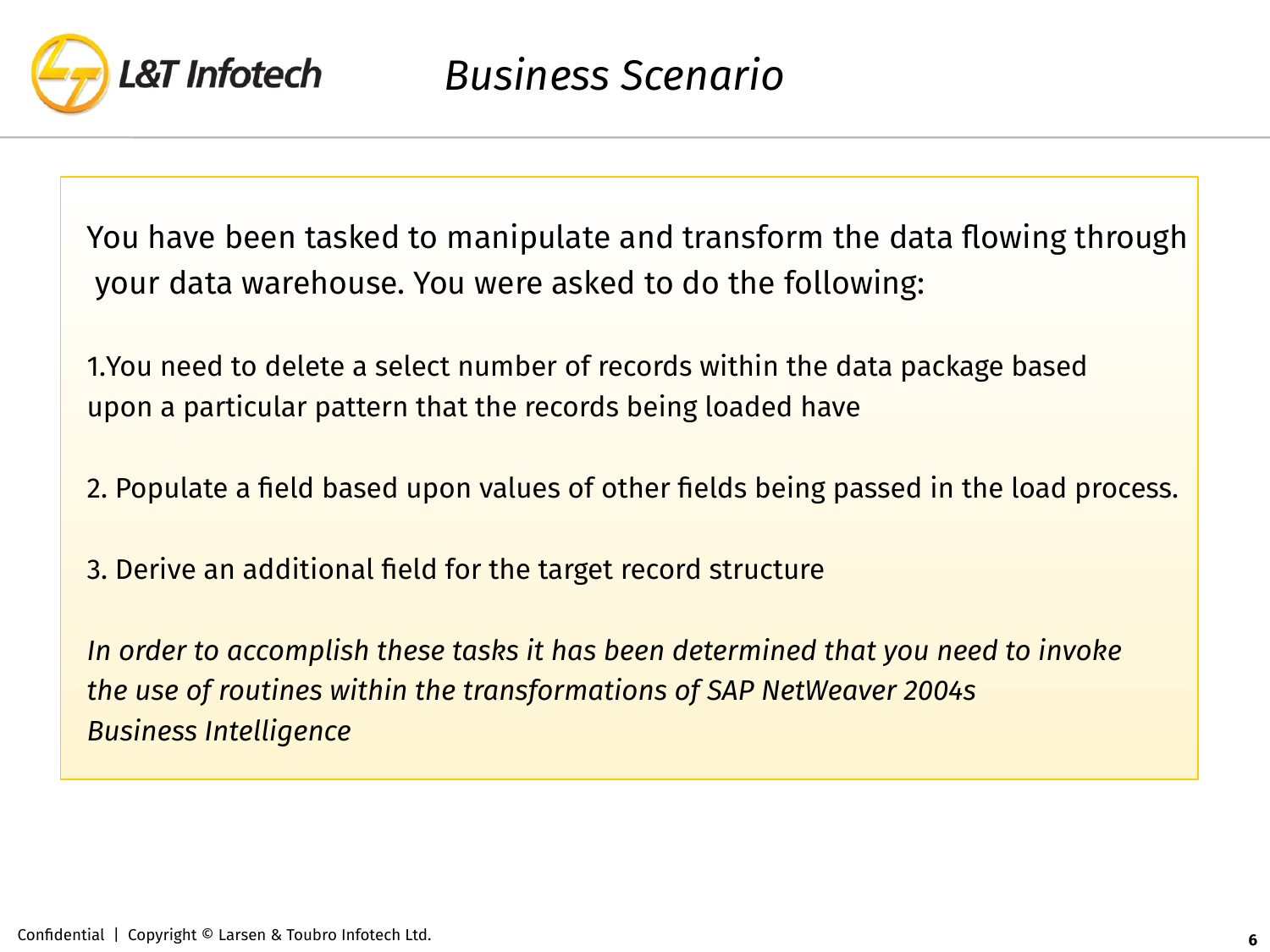

# Business Scenario
You have been tasked to manipulate and transform the data flowing through
 your data warehouse. You were asked to do the following:

You need to delete a select number of records within the data package based
upon a particular pattern that the records being loaded have

2. Populate a field based upon values of other fields being passed in the load process.

3. Derive an additional field for the target record structure

In order to accomplish these tasks it has been determined that you need to invoke
the use of routines within the transformations of SAP NetWeaver 2004s
Business Intelligence
Confidential  |  Copyright © Larsen & Toubro Infotech Ltd.
6